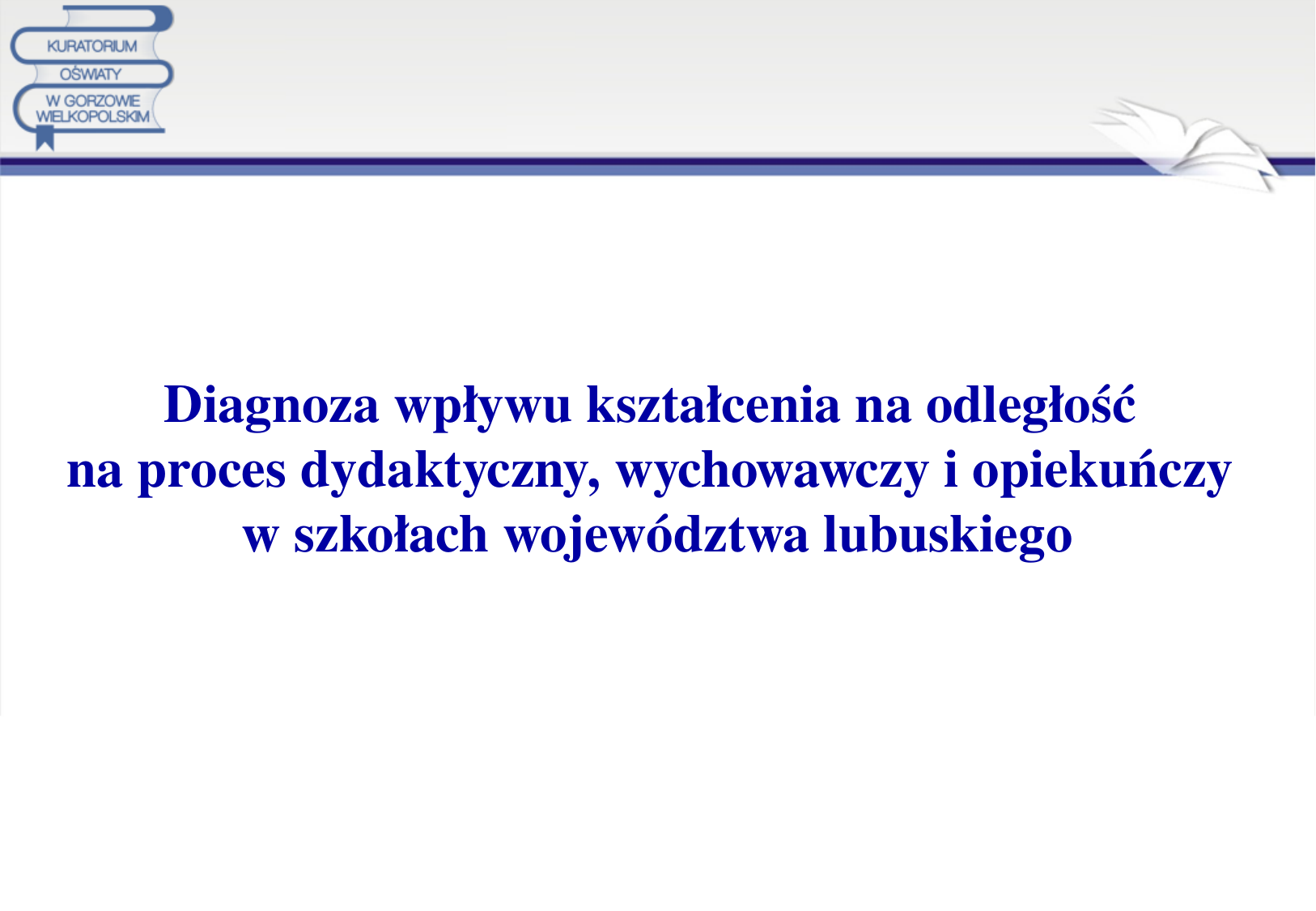

#

Diagnoza wpływu kształcenia na odległość
na proces dydaktyczny, wychowawczy i opiekuńczy
w szkołach województwa lubuskiego